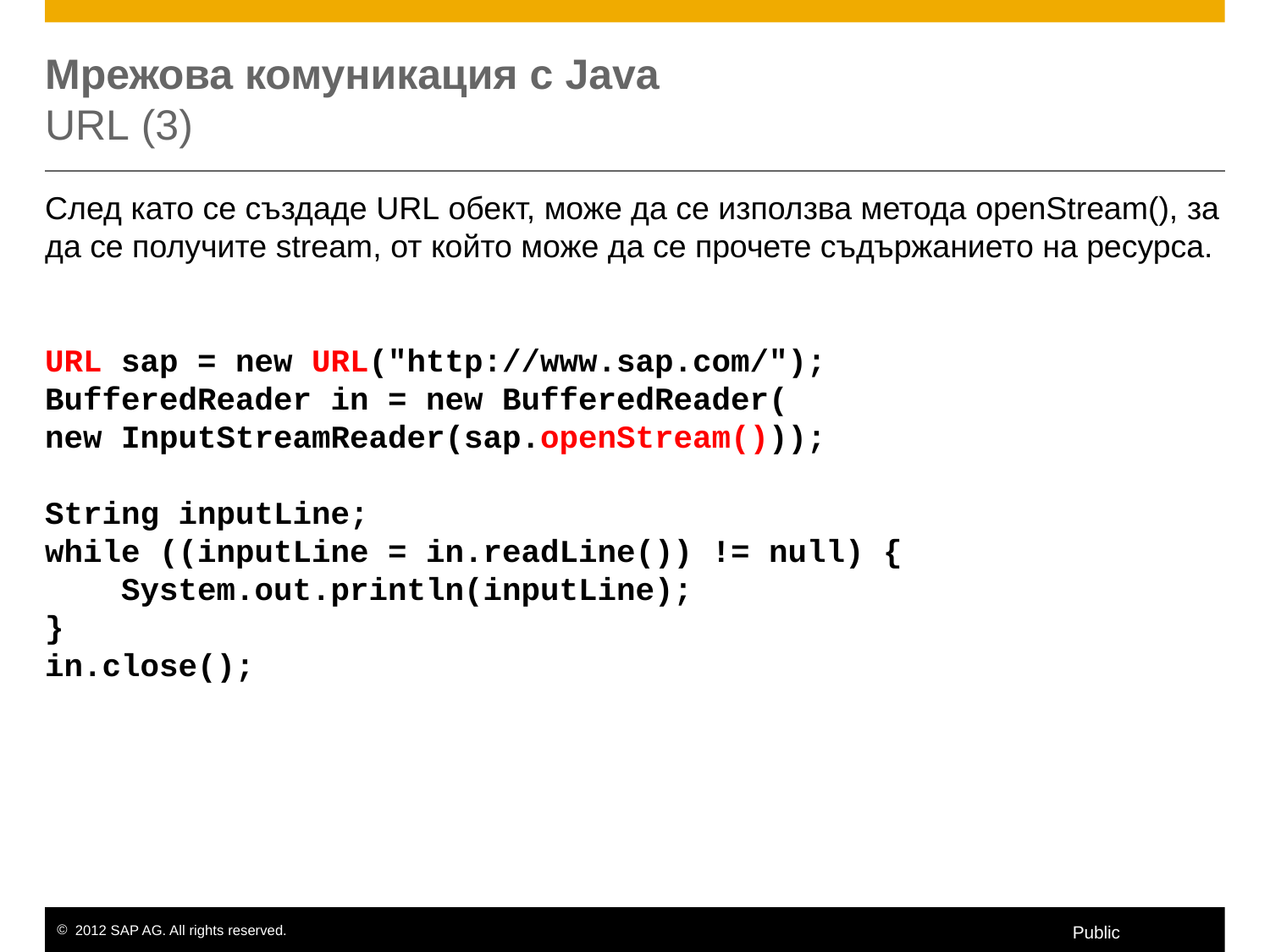

# Мрежова комуникация с Java URL (3)
След като се създаде URL обект, може да се използва метода openStream(), за да се получите stream, от който може да се прочете съдържанието на ресурса.

URL sap = new URL("http://www.sap.com/");
BufferedReader in = new BufferedReader(
new InputStreamReader(sap.openStream()));

String inputLine;
while ((inputLine = in.readLine()) != null) {
    System.out.println(inputLine);
}
in.close();